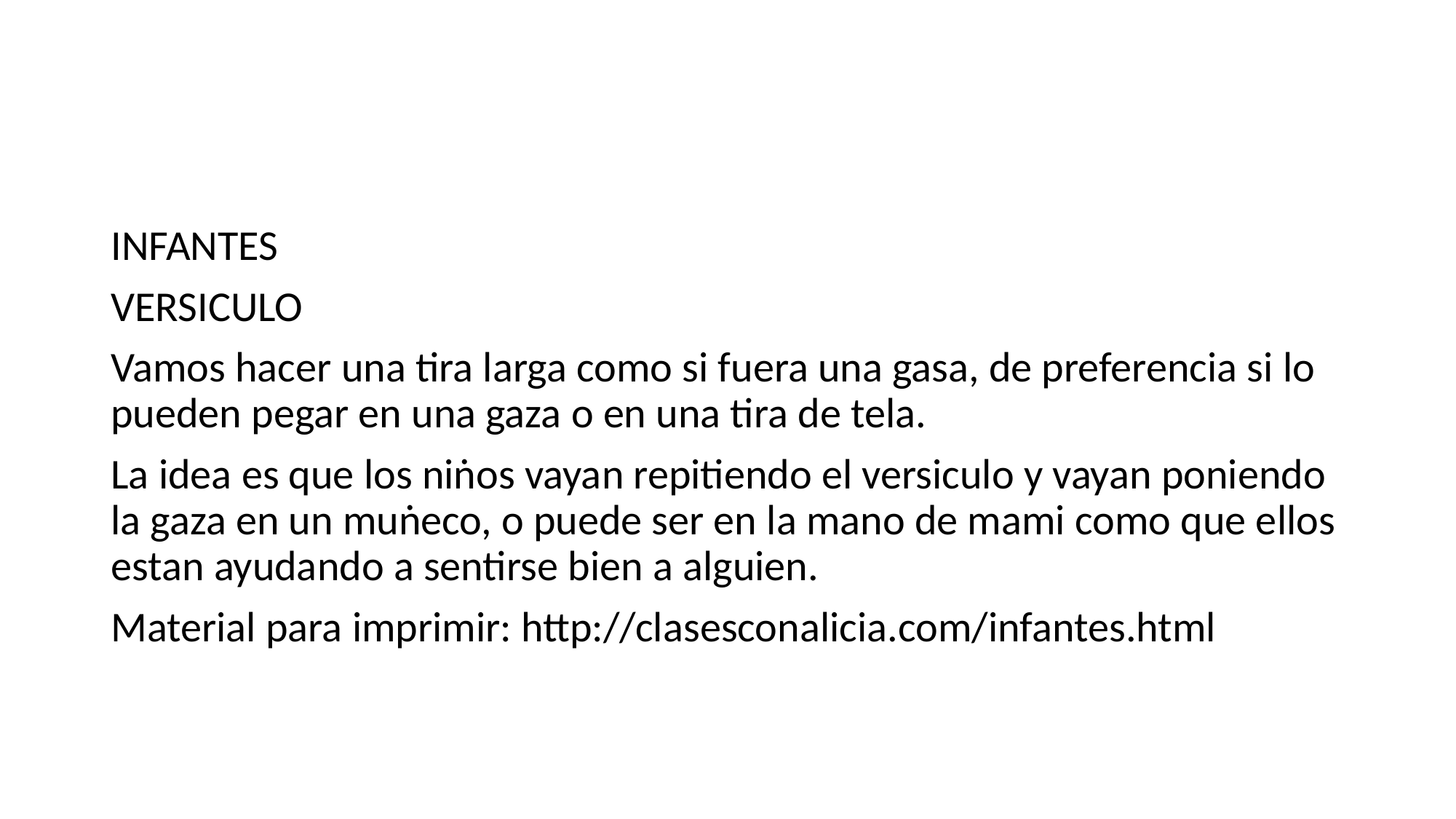

#
INFANTES
VERSICULO
Vamos hacer una tira larga como si fuera una gasa, de preferencia si lo pueden pegar en una gaza o en una tira de tela.
La idea es que los niṅos vayan repitiendo el versiculo y vayan poniendo la gaza en un muṅeco, o puede ser en la mano de mami como que ellos estan ayudando a sentirse bien a alguien.
Material para imprimir: http://clasesconalicia.com/infantes.html